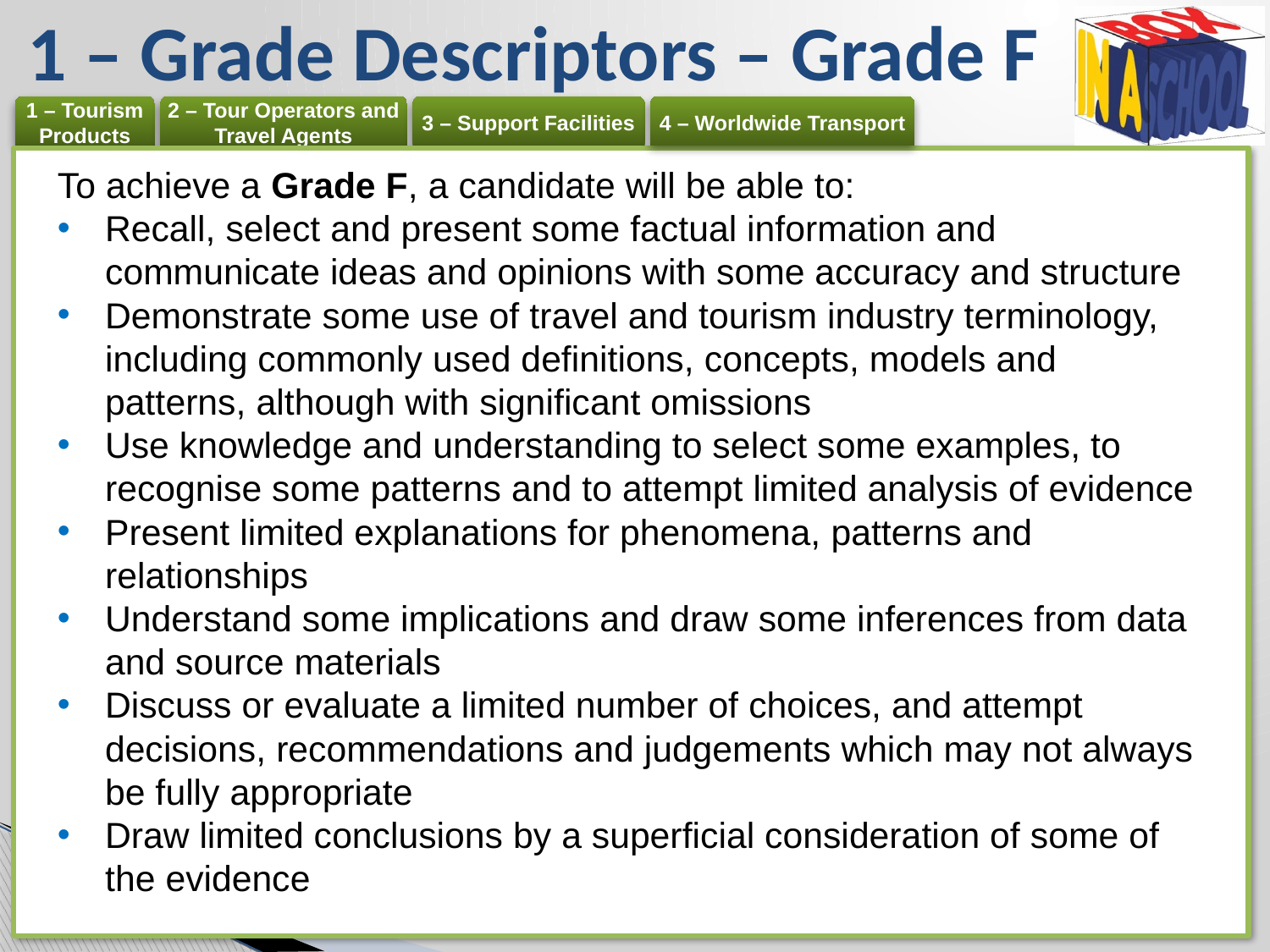

# 1 – Grade Descriptors – Grade F
To achieve a Grade F, a candidate will be able to:
Recall, select and present some factual information and communicate ideas and opinions with some accuracy and structure
Demonstrate some use of travel and tourism industry terminology, including commonly used definitions, concepts, models and patterns, although with significant omissions
Use knowledge and understanding to select some examples, to recognise some patterns and to attempt limited analysis of evidence
Present limited explanations for phenomena, patterns and relationships
Understand some implications and draw some inferences from data and source materials
Discuss or evaluate a limited number of choices, and attempt decisions, recommendations and judgements which may not always be fully appropriate
Draw limited conclusions by a superficial consideration of some of the evidence